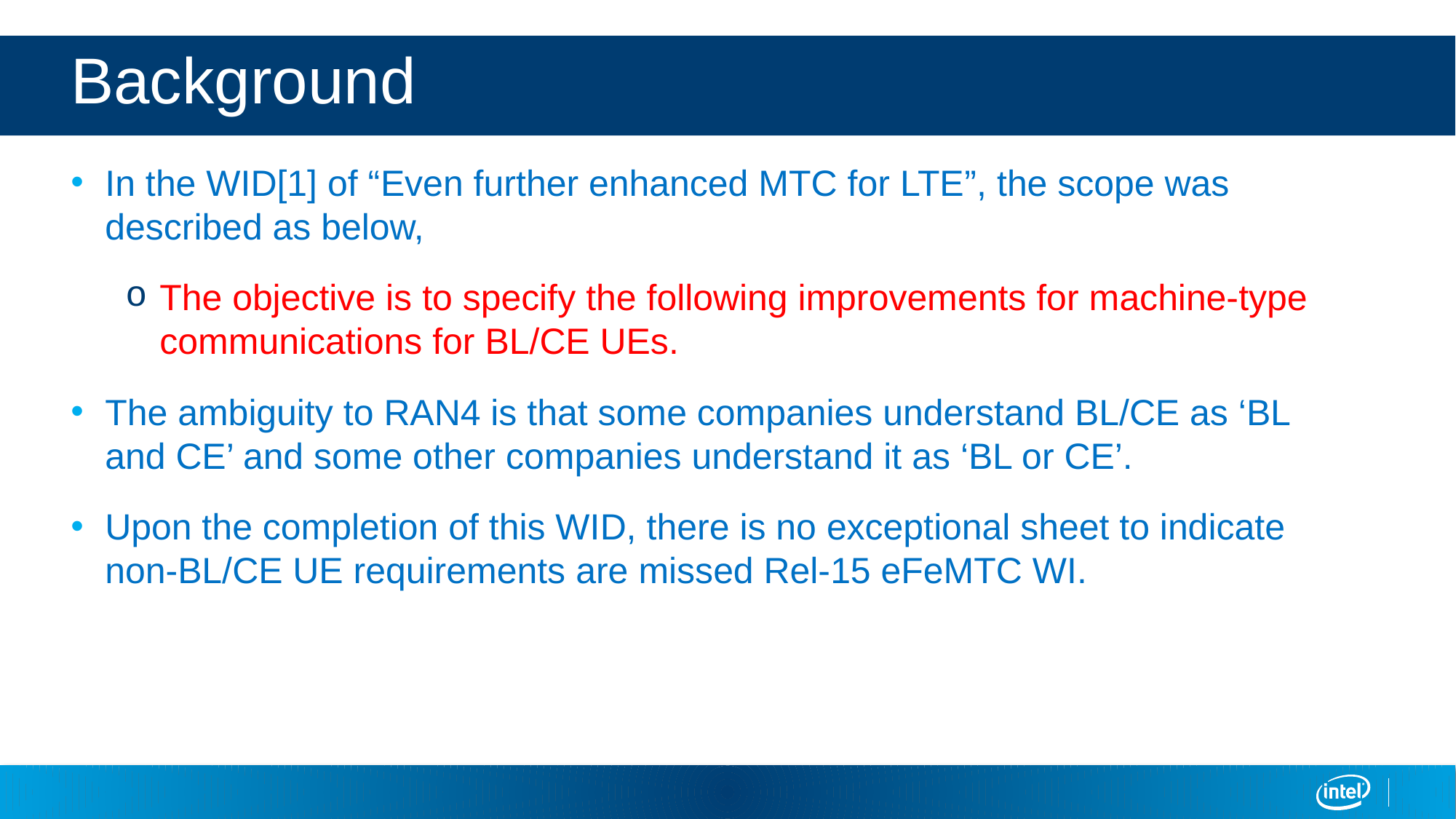

# Background
In the WID[1] of “Even further enhanced MTC for LTE”, the scope was described as below,
The objective is to specify the following improvements for machine-type communications for BL/CE UEs.
The ambiguity to RAN4 is that some companies understand BL/CE as ‘BL and CE’ and some other companies understand it as ‘BL or CE’.
Upon the completion of this WID, there is no exceptional sheet to indicate non-BL/CE UE requirements are missed Rel-15 eFeMTC WI.